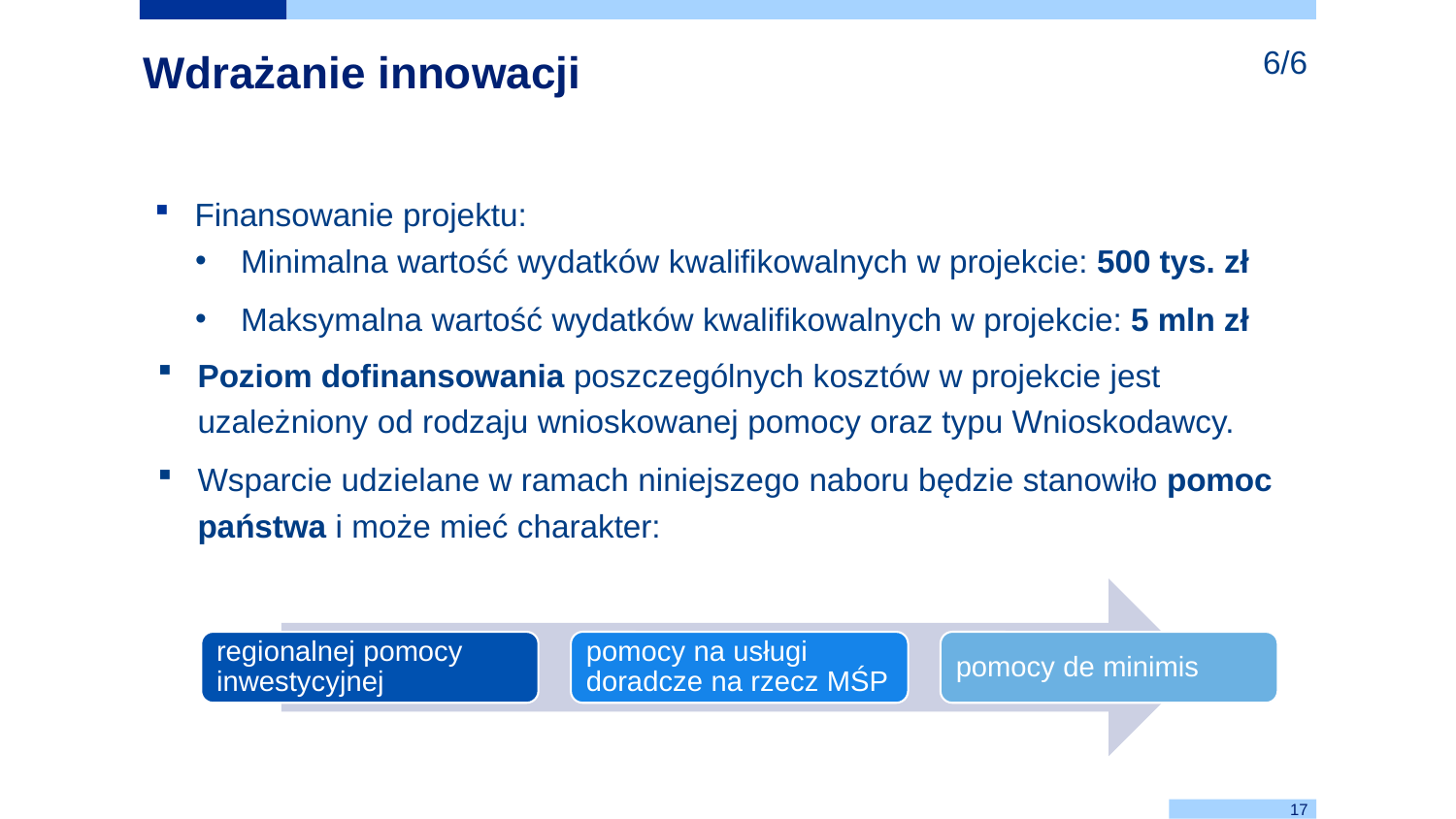

6/6
Wdrażanie innowacji
Finansowanie projektu:

Minimalna wartość wydatków kwalifikowalnych w projekcie: 500 tys. zł
Maksymalna wartość wydatków kwalifikowalnych w projekcie: 5 mln zł
Poziom dofinansowania poszczególnych kosztów w projekcie jest uzależniony od rodzaju wnioskowanej pomocy oraz typu Wnioskodawcy.
Wsparcie udzielane w ramach niniejszego naboru będzie stanowiło pomoc państwa i może mieć charakter:

regionalnej pomocy inwestycyjnej
pomocy na usługi doradcze na rzecz MŚP
pomocy de minimis
17